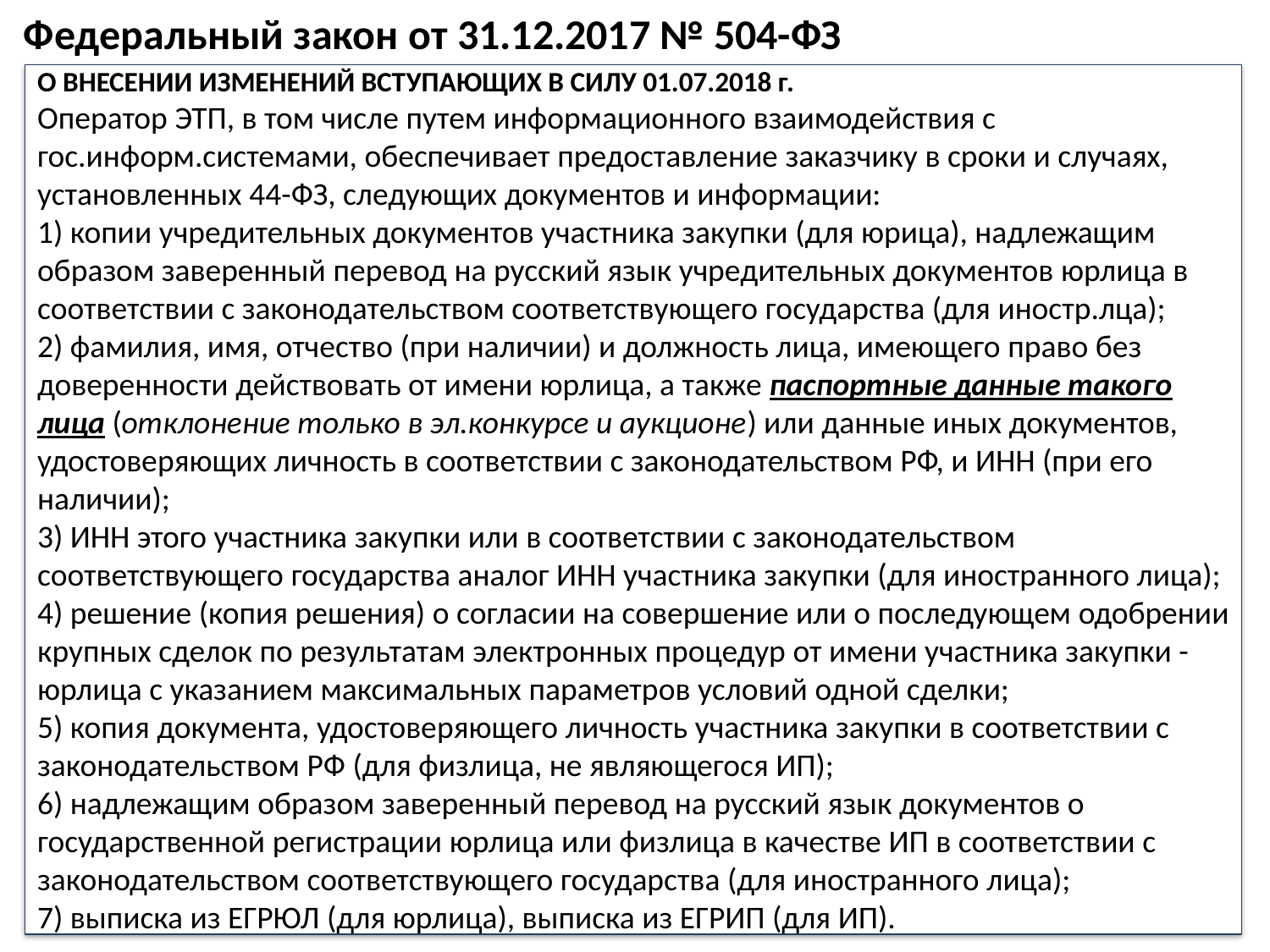

Федеральный закон от 31.12.2017 № 504-ФЗ
О ВНЕСЕНИИ ИЗМЕНЕНИЙ ВСТУПАЮЩИХ В СИЛУ 01.07.2018 г.
Оператор ЭТП, в том числе путем информационного взаимодействия с гос.информ.системами, обеспечивает предоставление заказчику в сроки и случаях, установленных 44-ФЗ, следующих документов и информации:
1) копии учредительных документов участника закупки (для юрица), надлежащим образом заверенный перевод на русский язык учредительных документов юрлица в соответствии с законодательством соответствующего государства (для иностр.лца);
2) фамилия, имя, отчество (при наличии) и должность лица, имеющего право без доверенности действовать от имени юрлица, а также паспортные данные такого лица (отклонение только в эл.конкурсе и аукционе) или данные иных документов, удостоверяющих личность в соответствии с законодательством РФ, и ИНН (при его наличии);
3) ИНН этого участника закупки или в соответствии с законодательством соответствующего государства аналог ИНН участника закупки (для иностранного лица);
4) решение (копия решения) о согласии на совершение или о последующем одобрении крупных сделок по результатам электронных процедур от имени участника закупки - юрлица с указанием максимальных параметров условий одной сделки;
5) копия документа, удостоверяющего личность участника закупки в соответствии с законодательством РФ (для физлица, не являющегося ИП);
6) надлежащим образом заверенный перевод на русский язык документов о государственной регистрации юрлица или физлица в качестве ИП в соответствии с законодательством соответствующего государства (для иностранного лица);
7) выписка из ЕГРЮЛ (для юрлица), выписка из ЕГРИП (для ИП).
52